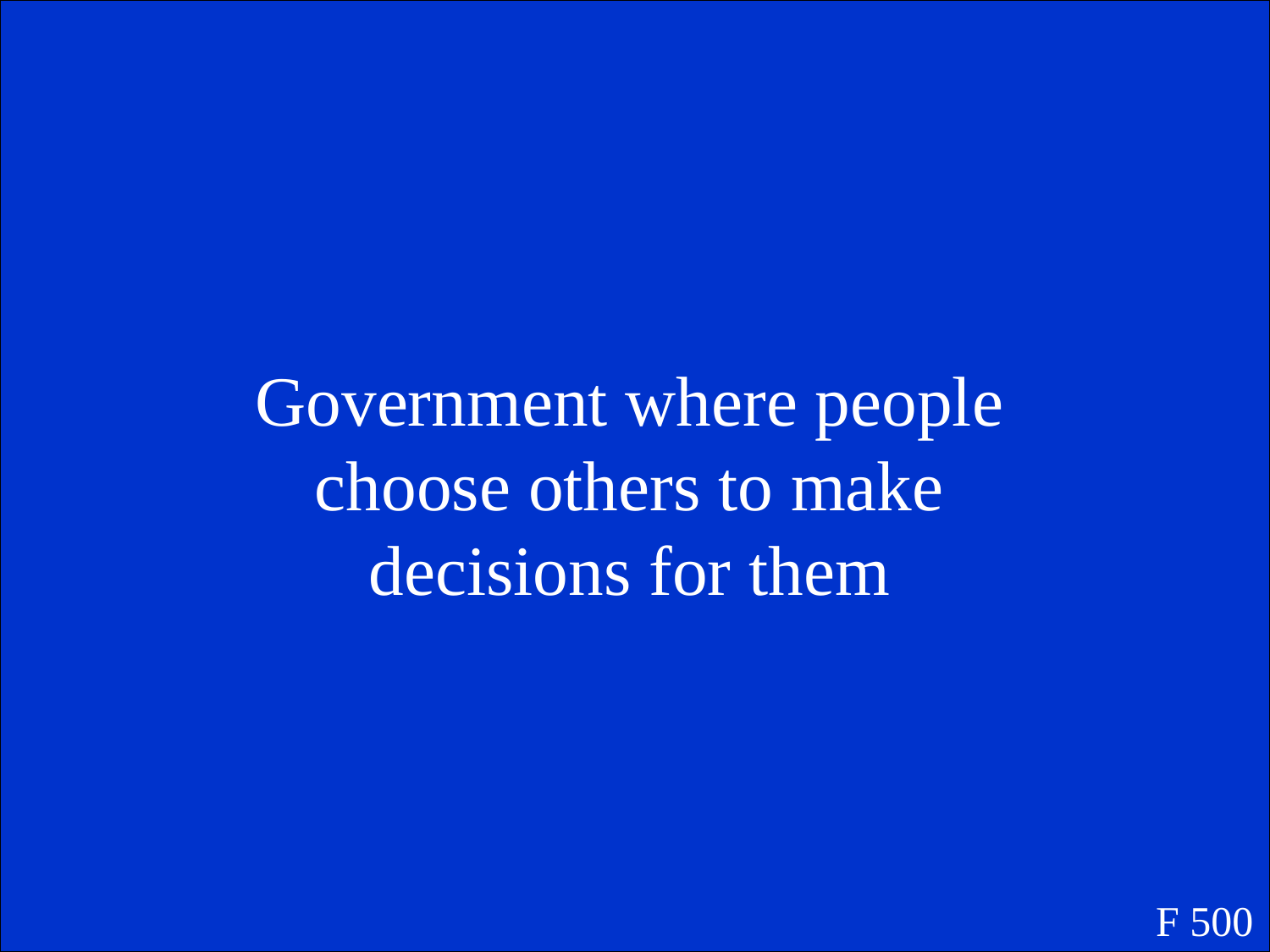

Government where people choose others to make decisions for them
F 500